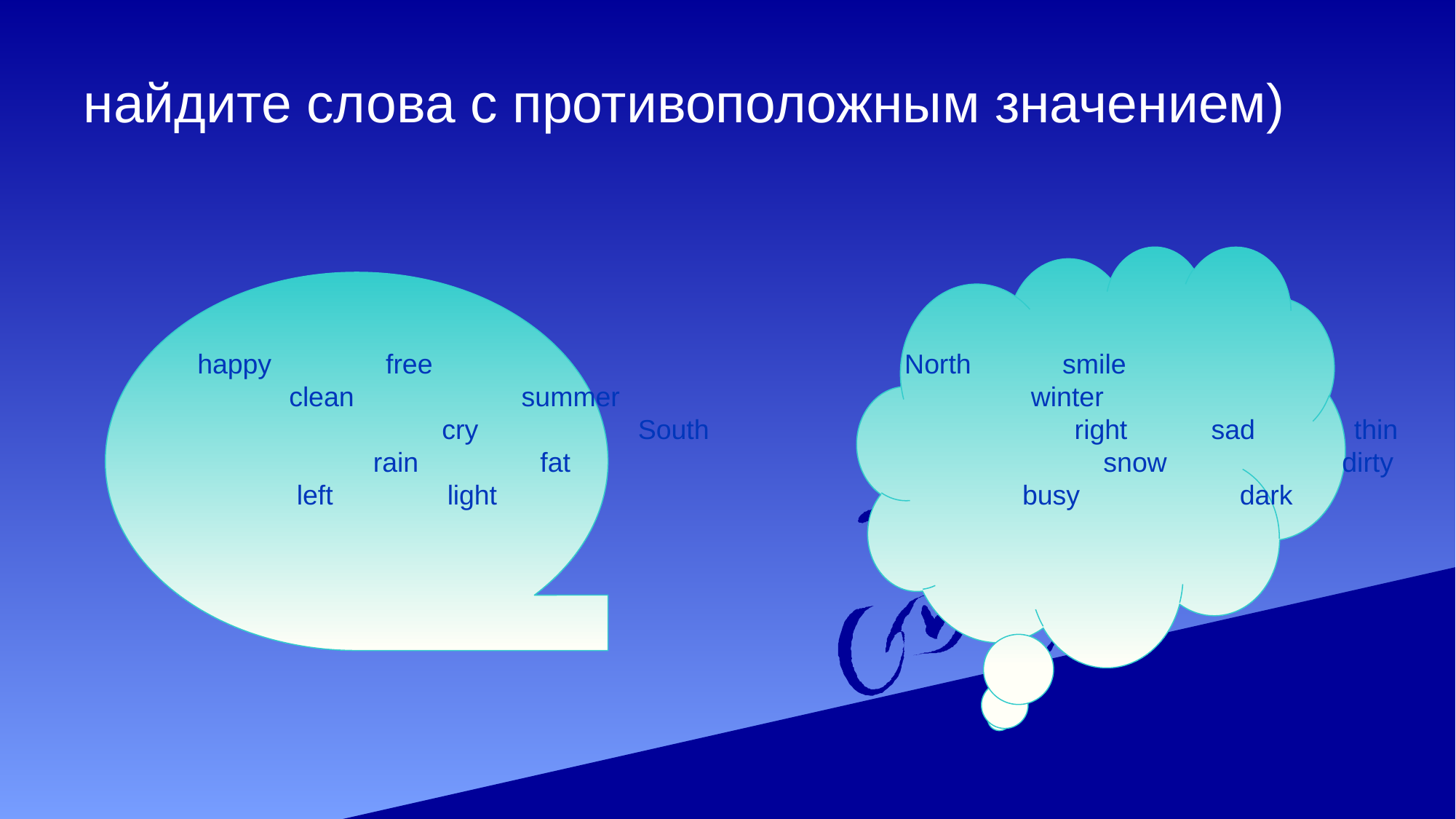

# найдите слова с противоположным значением)

 happy               free                                                              North            smile
             clean                      summer                                                      winter
                                 cry                     South                                                right           sad             thin
                        rain                fat                                                                      snow                       dirty
              left               light                                                                     busy                     dark